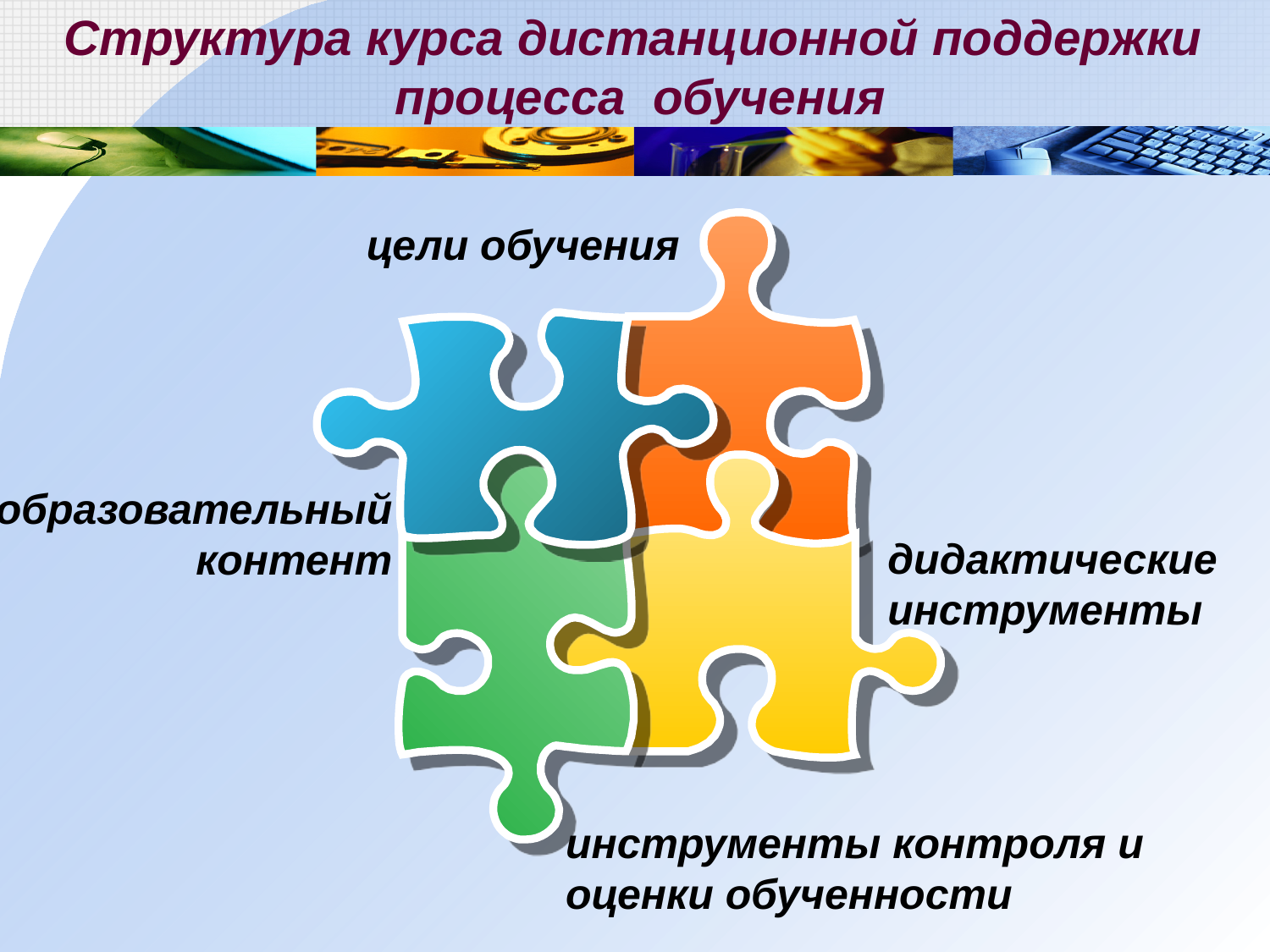

# Структура курса дистанционной поддержки процесса  обучения
цели обучения

образовательный контент
дидактические
инструменты
инструменты контроля и оценки обученности